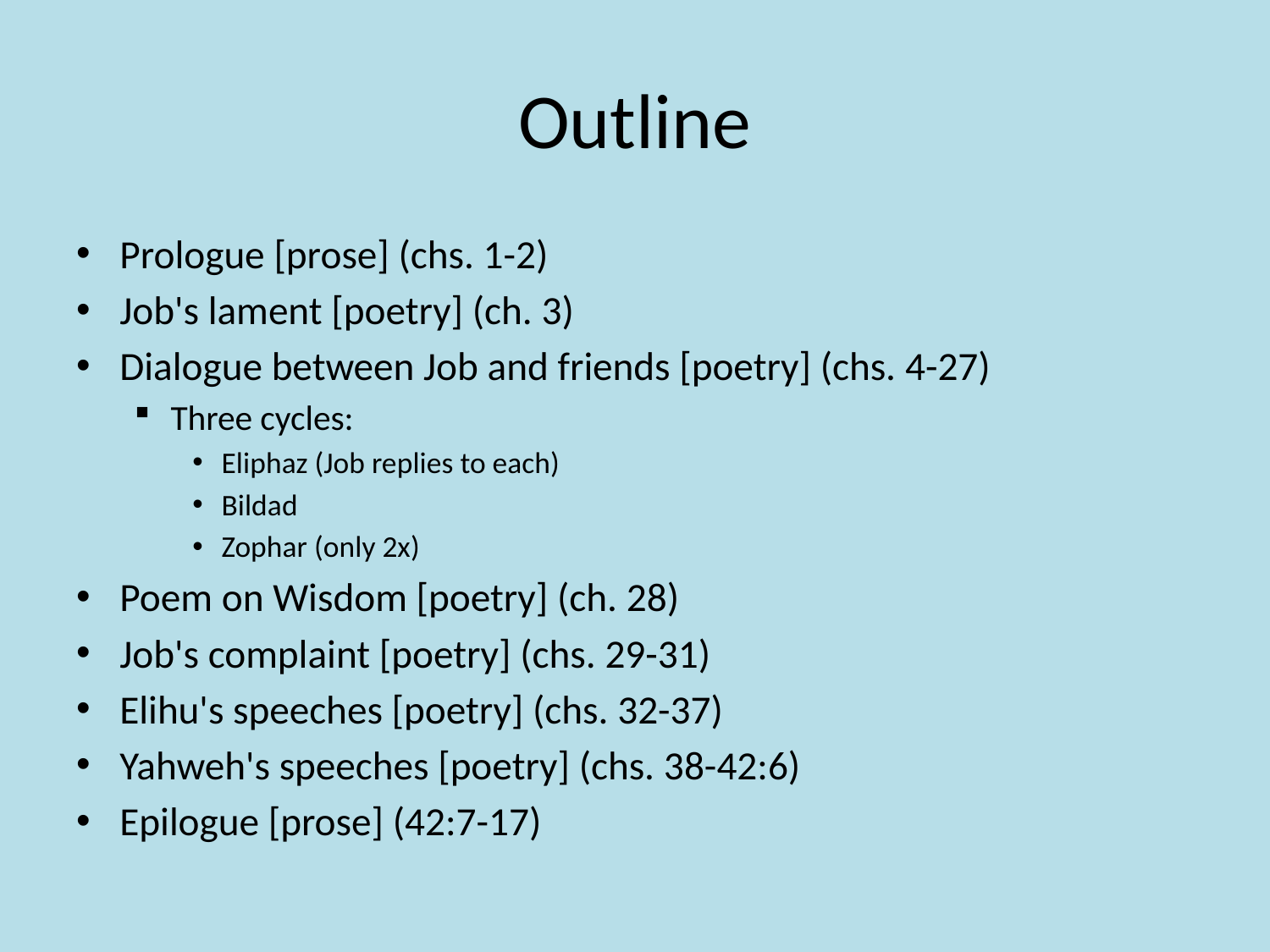

# Outline
Prologue [prose] (chs. 1-2)
Job's lament [poetry] (ch. 3)
Dialogue between Job and friends [poetry] (chs. 4-27)
Three cycles:
Eliphaz (Job replies to each)
Bildad
Zophar (only 2x)
Poem on Wisdom [poetry] (ch. 28)
Job's complaint [poetry] (chs. 29-31)
Elihu's speeches [poetry] (chs. 32-37)
Yahweh's speeches [poetry] (chs. 38-42:6)
Epilogue [prose] (42:7-17)